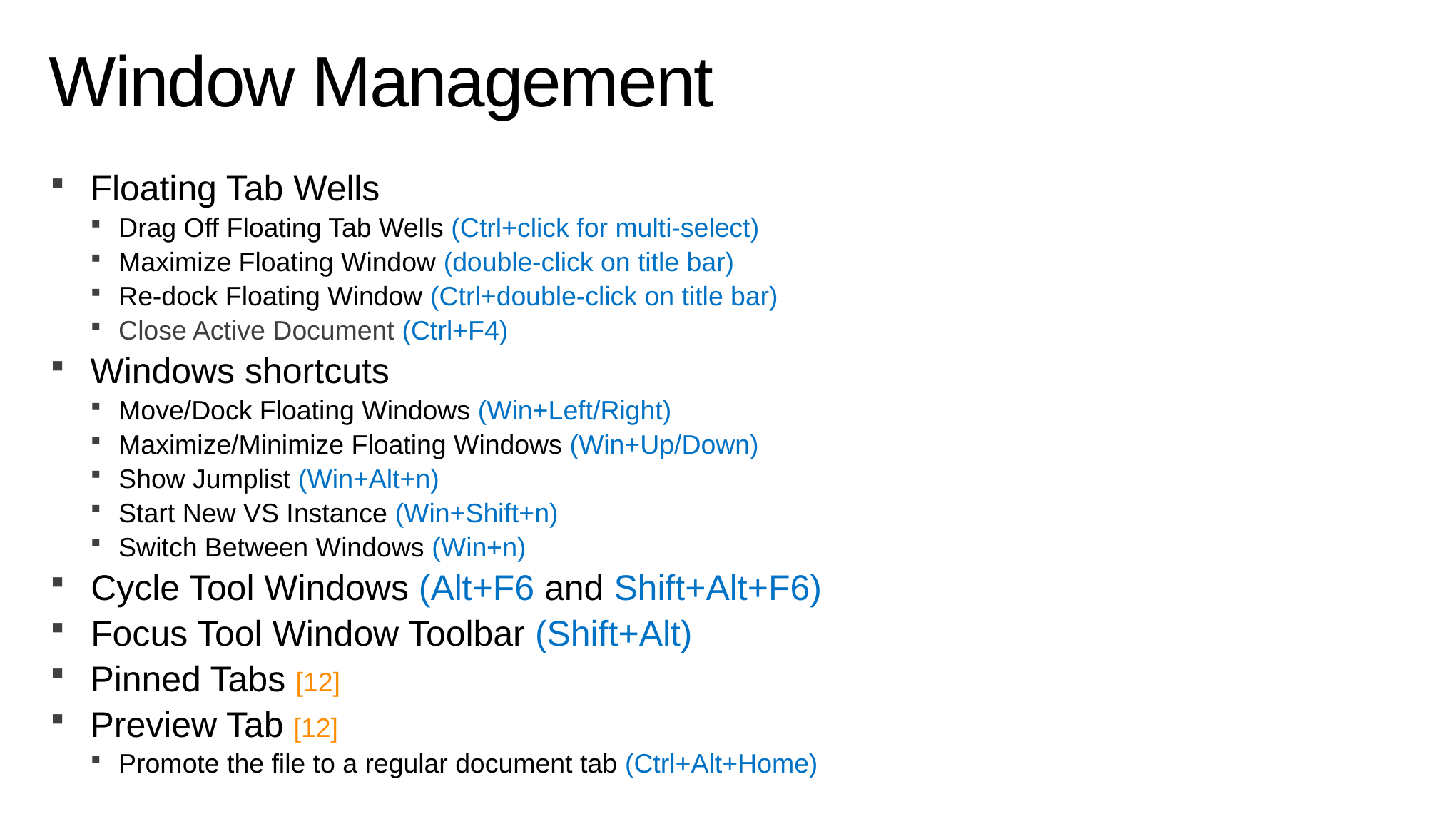

# Window Management
Floating Tab Wells
Drag Off Floating Tab Wells (Ctrl+click for multi-select)
Maximize Floating Window (double-click on title bar)
Re-dock Floating Window (Ctrl+double-click on title bar)
Close Active Document (Ctrl+F4)
Windows shortcuts
Move/Dock Floating Windows (Win+Left/Right)
Maximize/Minimize Floating Windows (Win+Up/Down)
Show Jumplist (Win+Alt+n)
Start New VS Instance (Win+Shift+n)
Switch Between Windows (Win+n)
Cycle Tool Windows (Alt+F6 and Shift+Alt+F6)
Focus Tool Window Toolbar (Shift+Alt)
Pinned Tabs [12]
Preview Tab [12]
Promote the file to a regular document tab (Ctrl+Alt+Home)